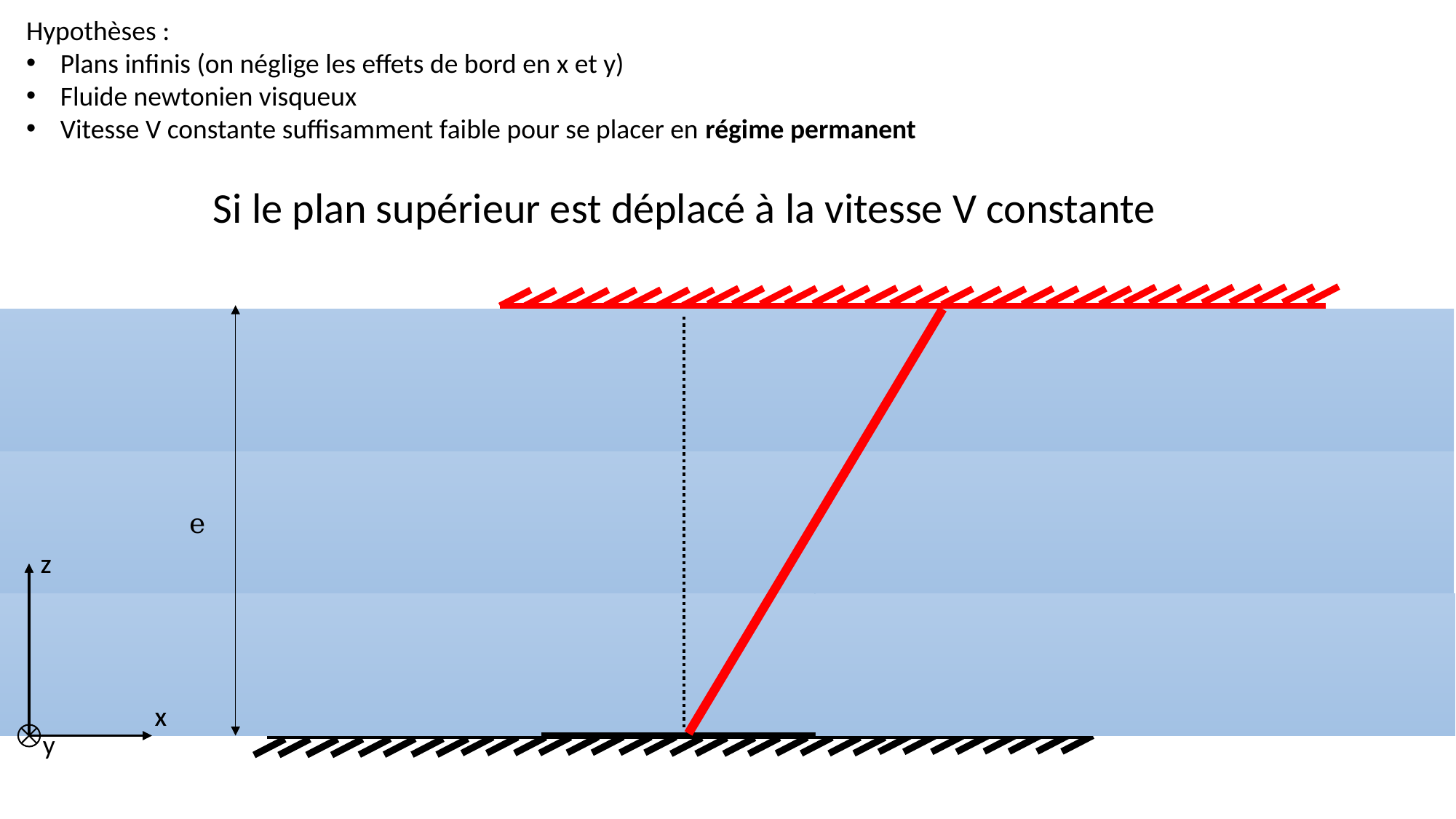

Hypothèses :
Plans infinis (on néglige les effets de bord en x et y)
Fluide newtonien visqueux
Vitesse V constante suffisamment faible pour se placer en régime permanent
Si le plan supérieur est déplacé à la vitesse V constante

e
z
x
y

z
x